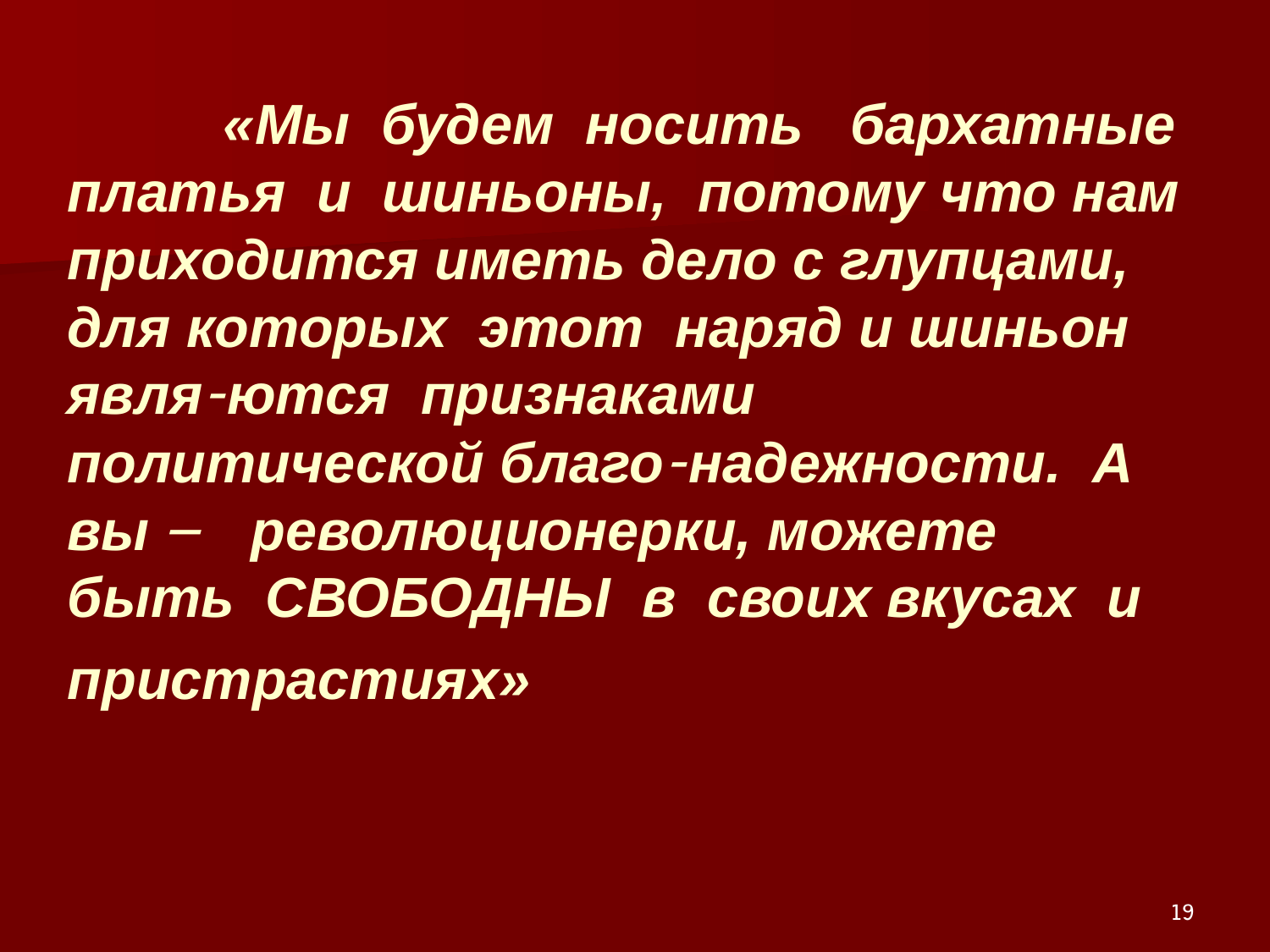

# «Мы  будем  носить   бархатные платья  и  шиньоны,  потому что нам приходится иметь дело с глупцами, для которых  этот  наряд и шиньон  явля-ются  признаками  политической благо-надежности.  А  вы –   революционерки, можете  быть  СВОБОДНЫ  в  своих вкусах  и  пристрастиях»
19